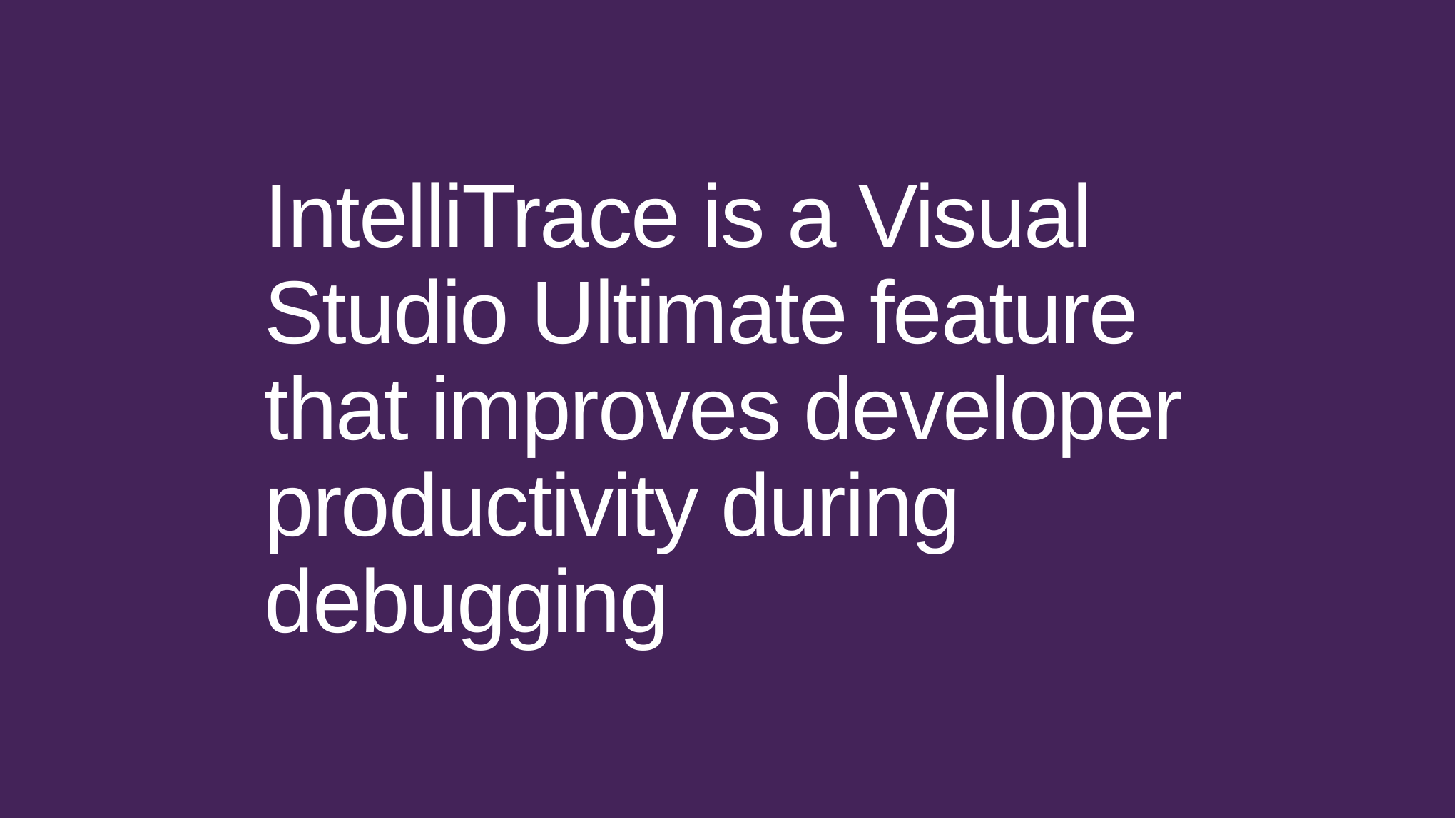

# IntelliTrace is a Visual Studio Ultimate feature that improves developer productivity during debugging